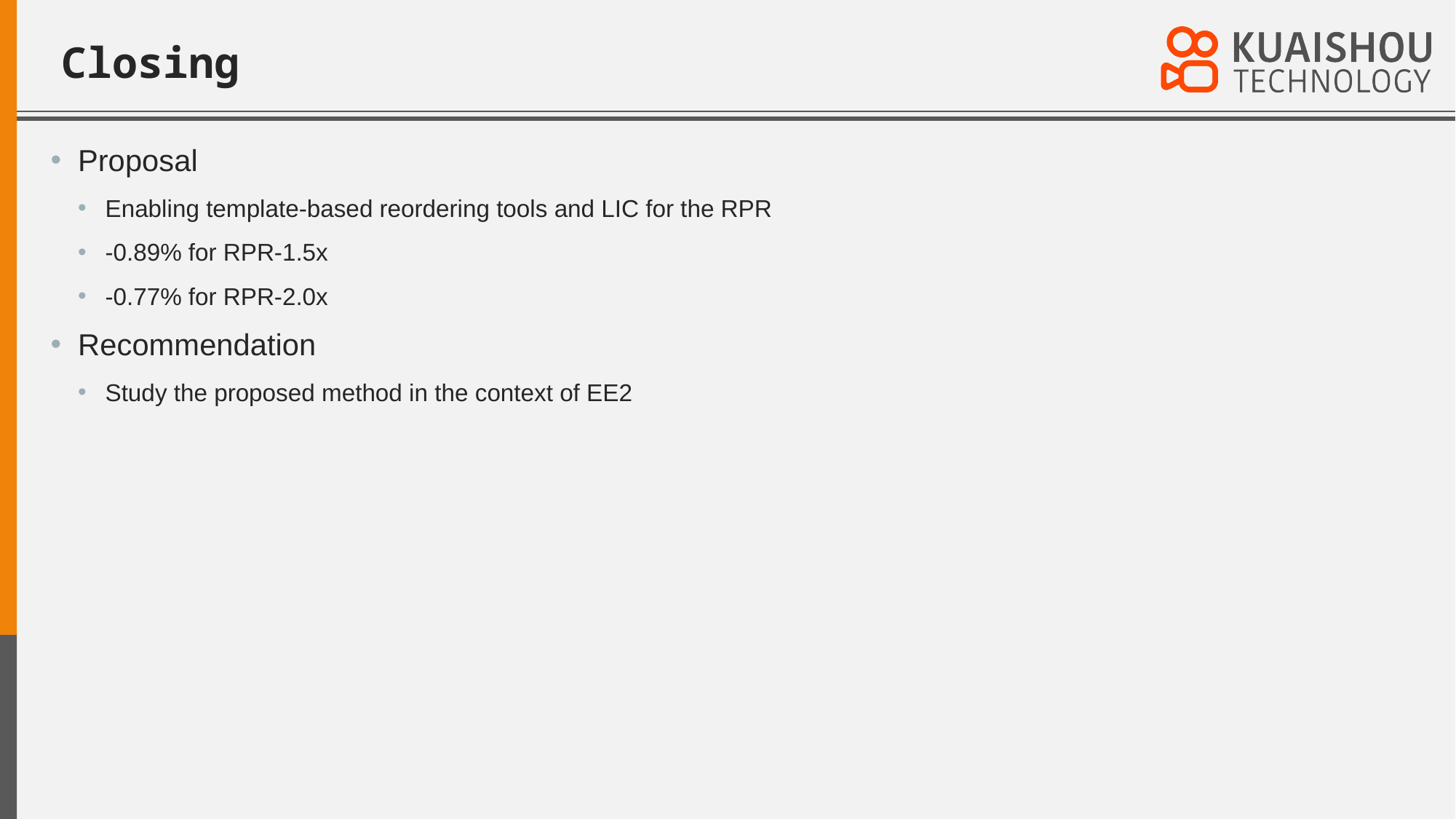

# Closing
Proposal
Enabling template-based reordering tools and LIC for the RPR
-0.89% for RPR-1.5x
-0.77% for RPR-2.0x
Recommendation
Study the proposed method in the context of EE2